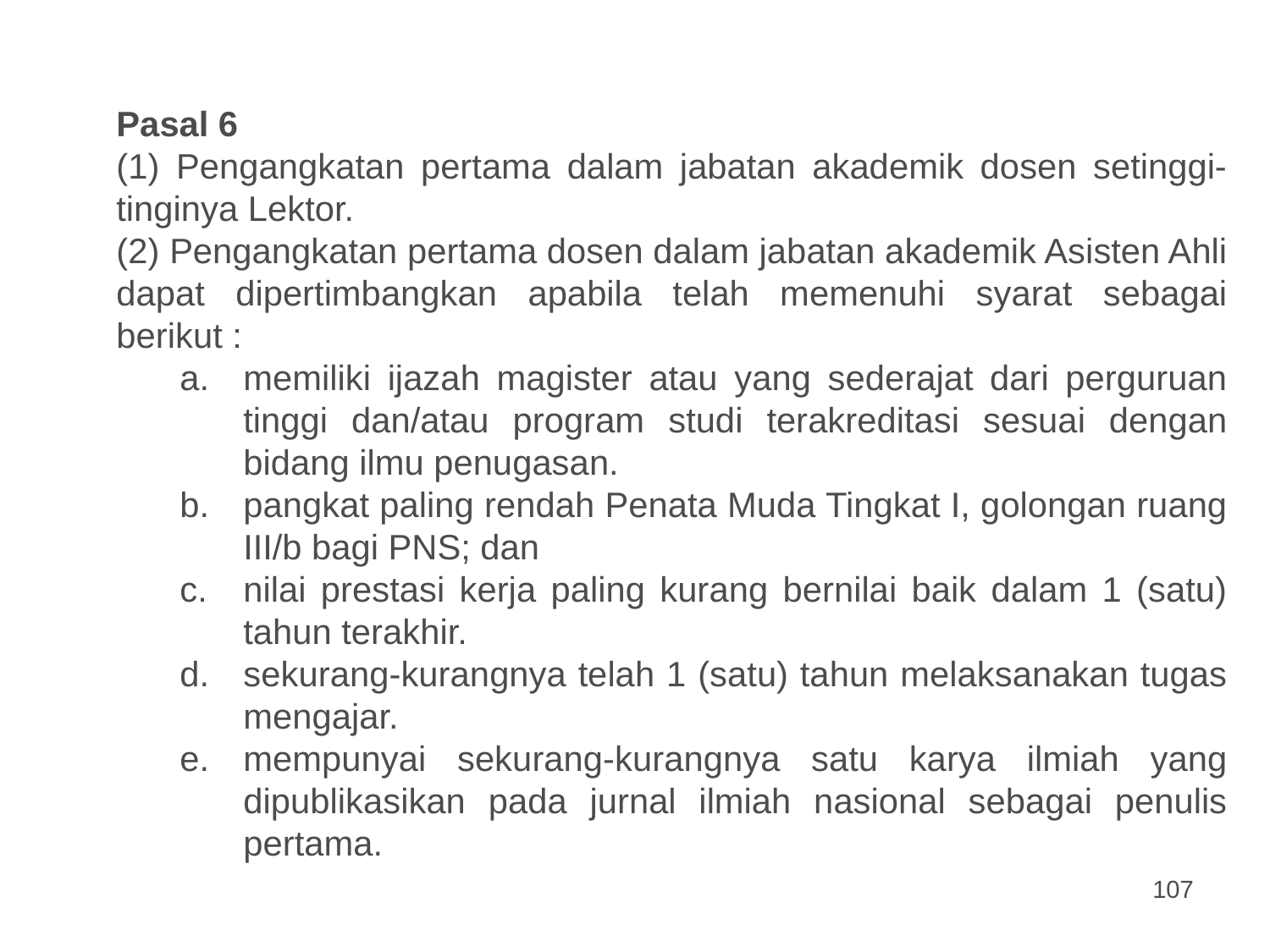

Pasal 6
(1) Pengangkatan pertama dalam jabatan akademik dosen setinggi-tinginya Lektor.
(2) Pengangkatan pertama dosen dalam jabatan akademik Asisten Ahli dapat dipertimbangkan apabila telah memenuhi syarat sebagai berikut :
memiliki ijazah magister atau yang sederajat dari perguruan tinggi dan/atau program studi terakreditasi sesuai dengan bidang ilmu penugasan.
pangkat paling rendah Penata Muda Tingkat I, golongan ruang III/b bagi PNS; dan
nilai prestasi kerja paling kurang bernilai baik dalam 1 (satu) tahun terakhir.
sekurang-kurangnya telah 1 (satu) tahun melaksanakan tugas mengajar.
mempunyai sekurang-kurangnya satu karya ilmiah yang dipublikasikan pada jurnal ilmiah nasional sebagai penulis pertama.
107